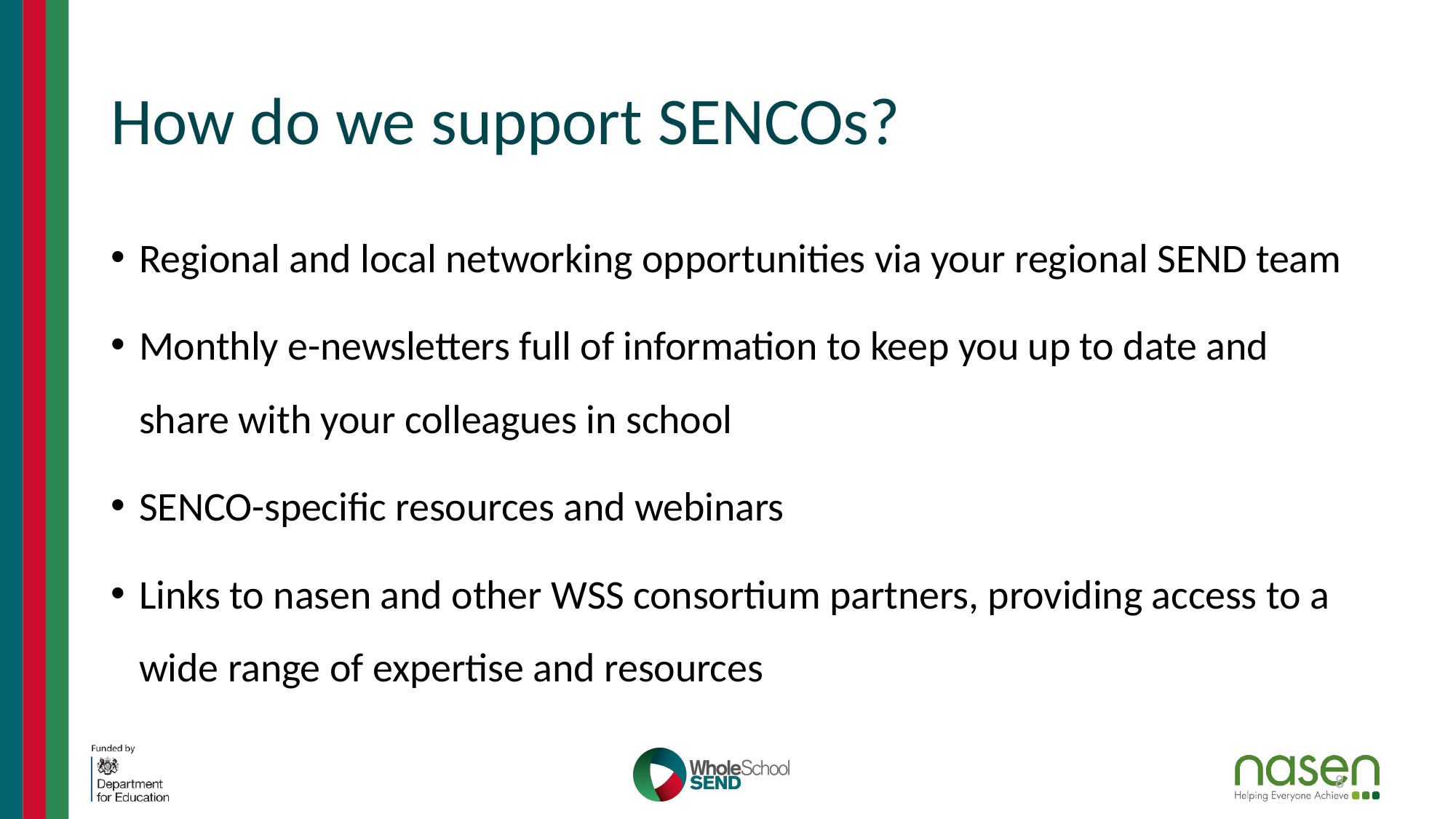

# How do we support SENCOs?
Regional and local networking opportunities via your regional SEND team
Monthly e-newsletters full of information to keep you up to date and share with your colleagues in school
SENCO-specific resources and webinars
Links to nasen and other WSS consortium partners, providing access to a wide range of expertise and resources
8